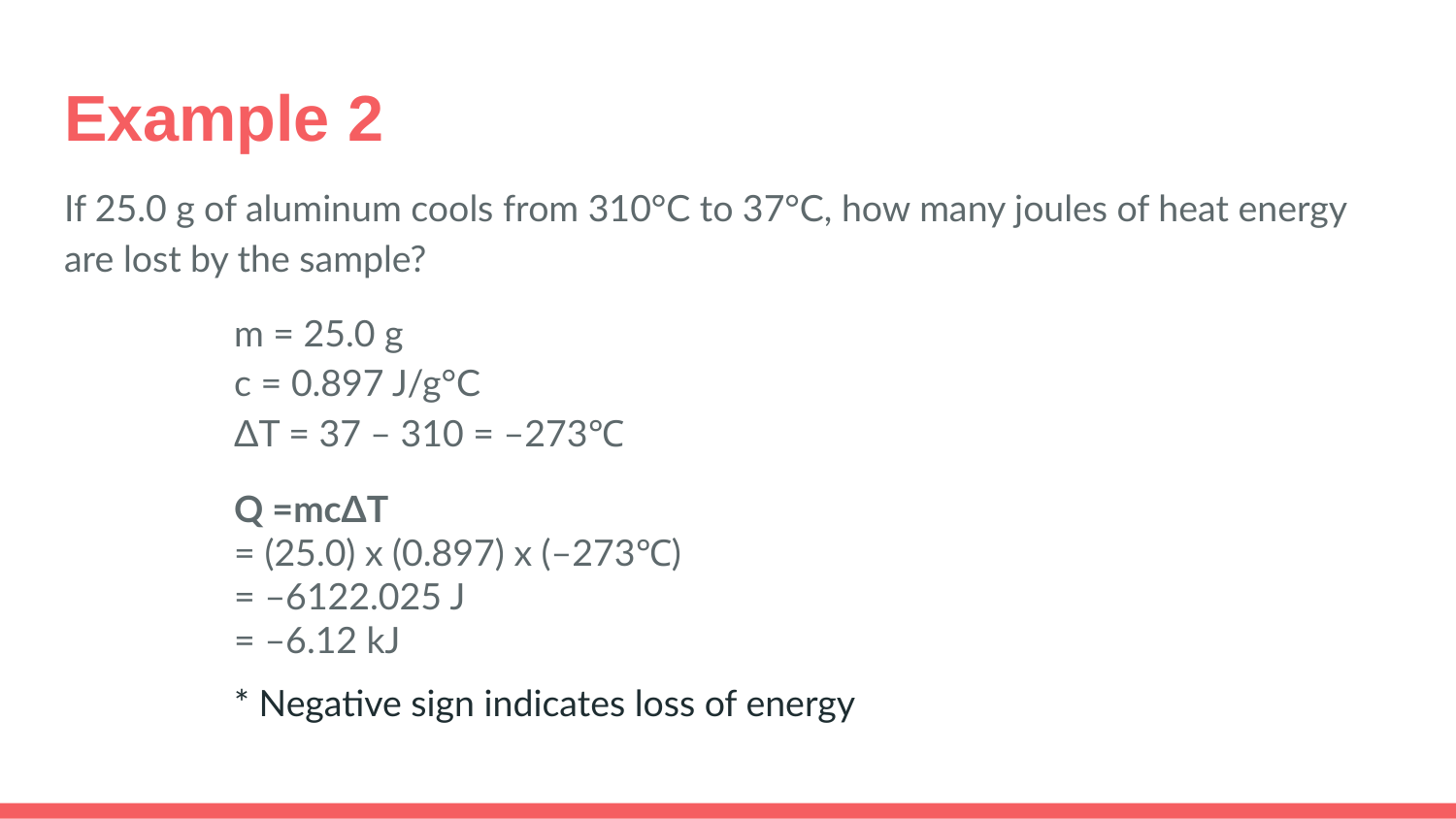

# Example 2
If 25.0 g of aluminum cools from 310°C to 37°C, how many joules of heat energy are lost by the sample?

m = 25.0 g
c = 0.897 J/g°C
ΔT = 37 – 310 = –273℃
Q =mcΔT
= (25.0) x (0.897) x (–273℃)
= –6122.025 J
= –6.12 kJ
* Negative sign indicates loss of energy